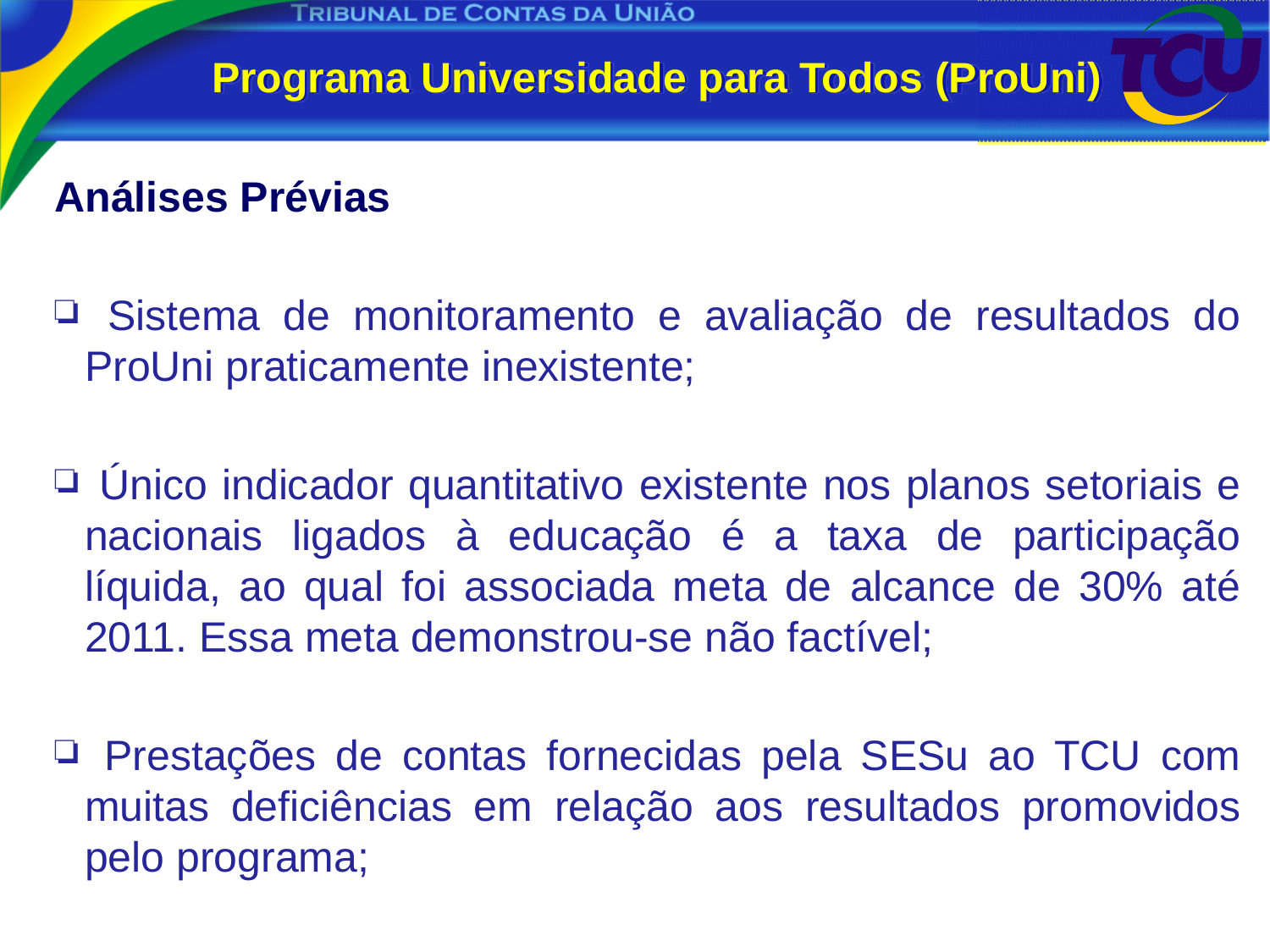

Programa Universidade para Todos (ProUni)
Análises Prévias

 Sistema de monitoramento e avaliação de resultados do ProUni praticamente inexistente;

 Único indicador quantitativo existente nos planos setoriais e nacionais ligados à educação é a taxa de participação líquida, ao qual foi associada meta de alcance de 30% até 2011. Essa meta demonstrou-se não factível;

 Prestações de contas fornecidas pela SESu ao TCU com muitas deficiências em relação aos resultados promovidos pelo programa;